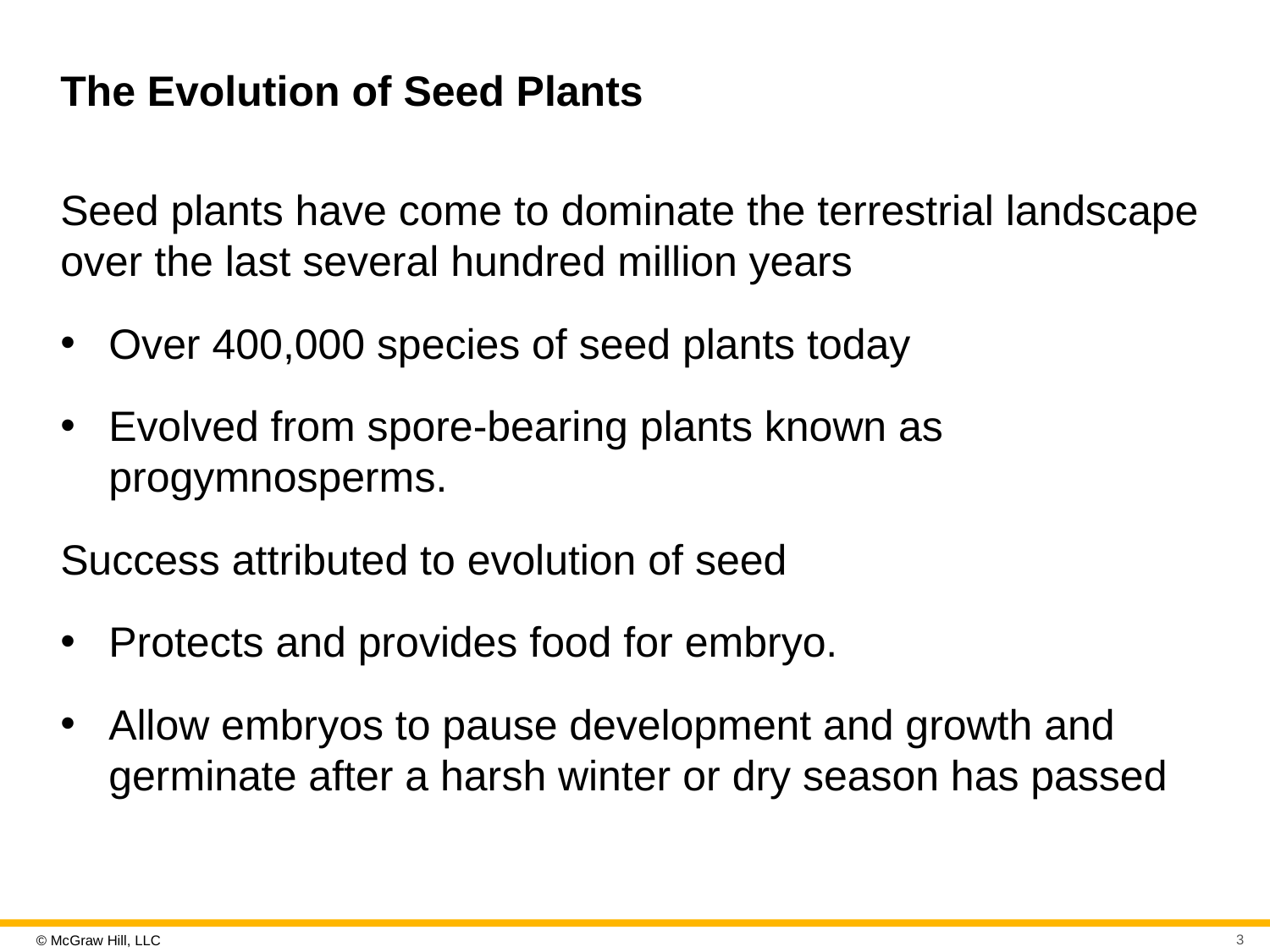

# The Evolution of Seed Plants
Seed plants have come to dominate the terrestrial landscape over the last several hundred million years
Over 400,000 species of seed plants today
Evolved from spore-bearing plants known as progymnosperms.
Success attributed to evolution of seed
Protects and provides food for embryo.
Allow embryos to pause development and growth and germinate after a harsh winter or dry season has passed
3